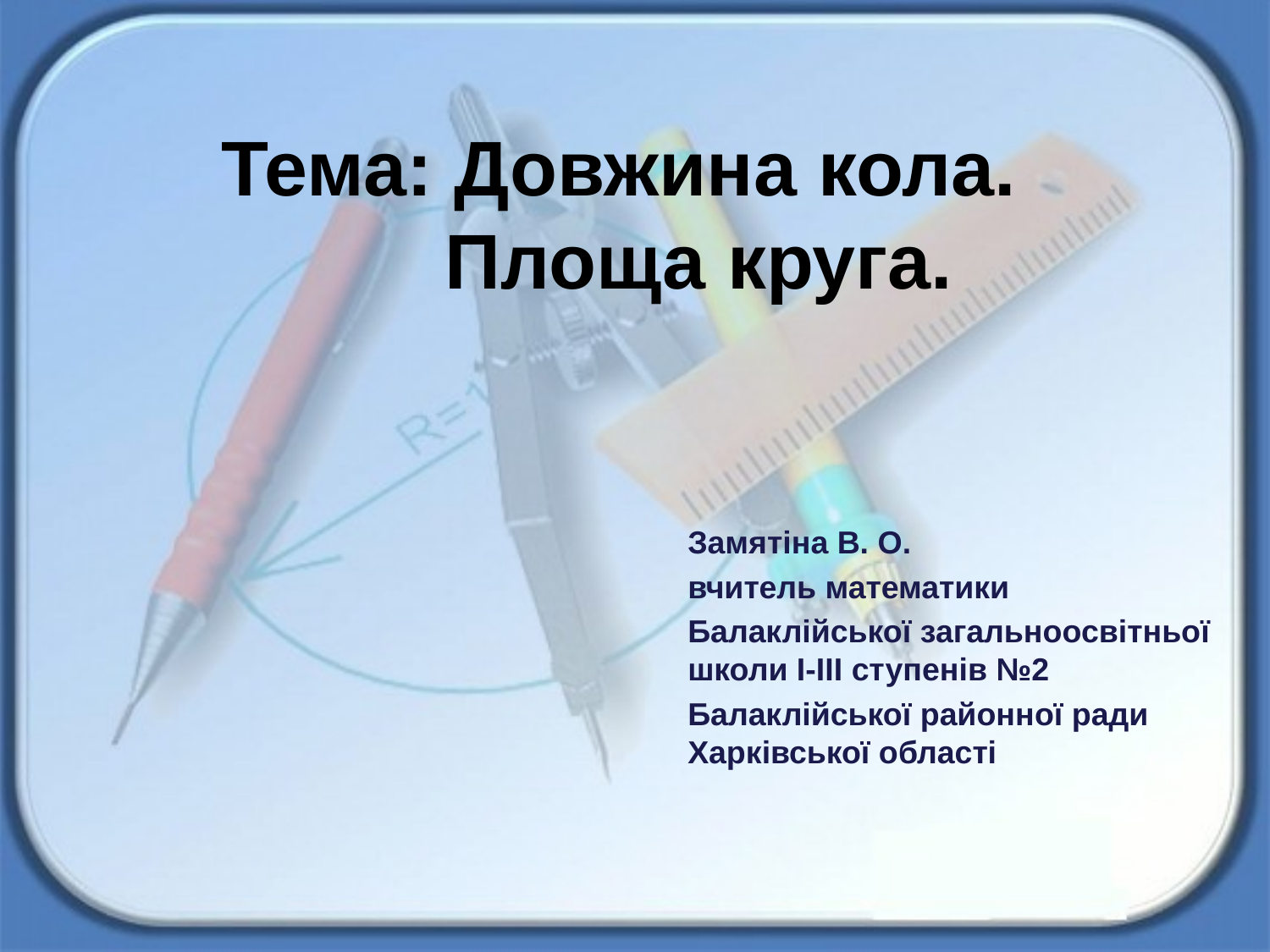

# Тема: Довжина кола. Площа круга.
Замятіна В. О.
вчитель математики
Балаклійської загальноосвітньої школи І-ІІІ ступенів №2
Балаклійської районної ради Харківської області